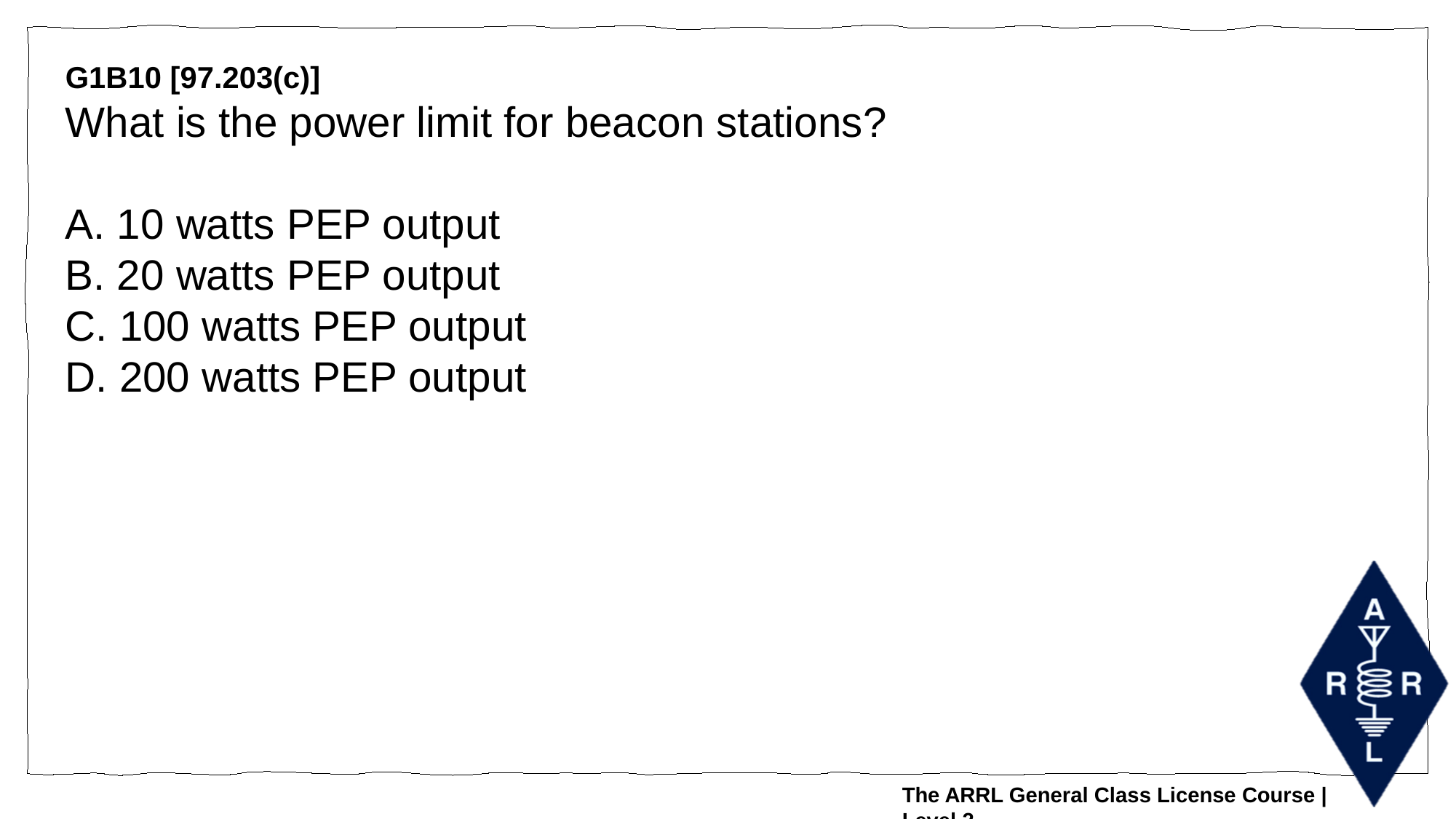

G1B10 [97.203(c)]
What is the power limit for beacon stations?

A. 10 watts PEP output
B. 20 watts PEP output
C. 100 watts PEP output
D. 200 watts PEP output